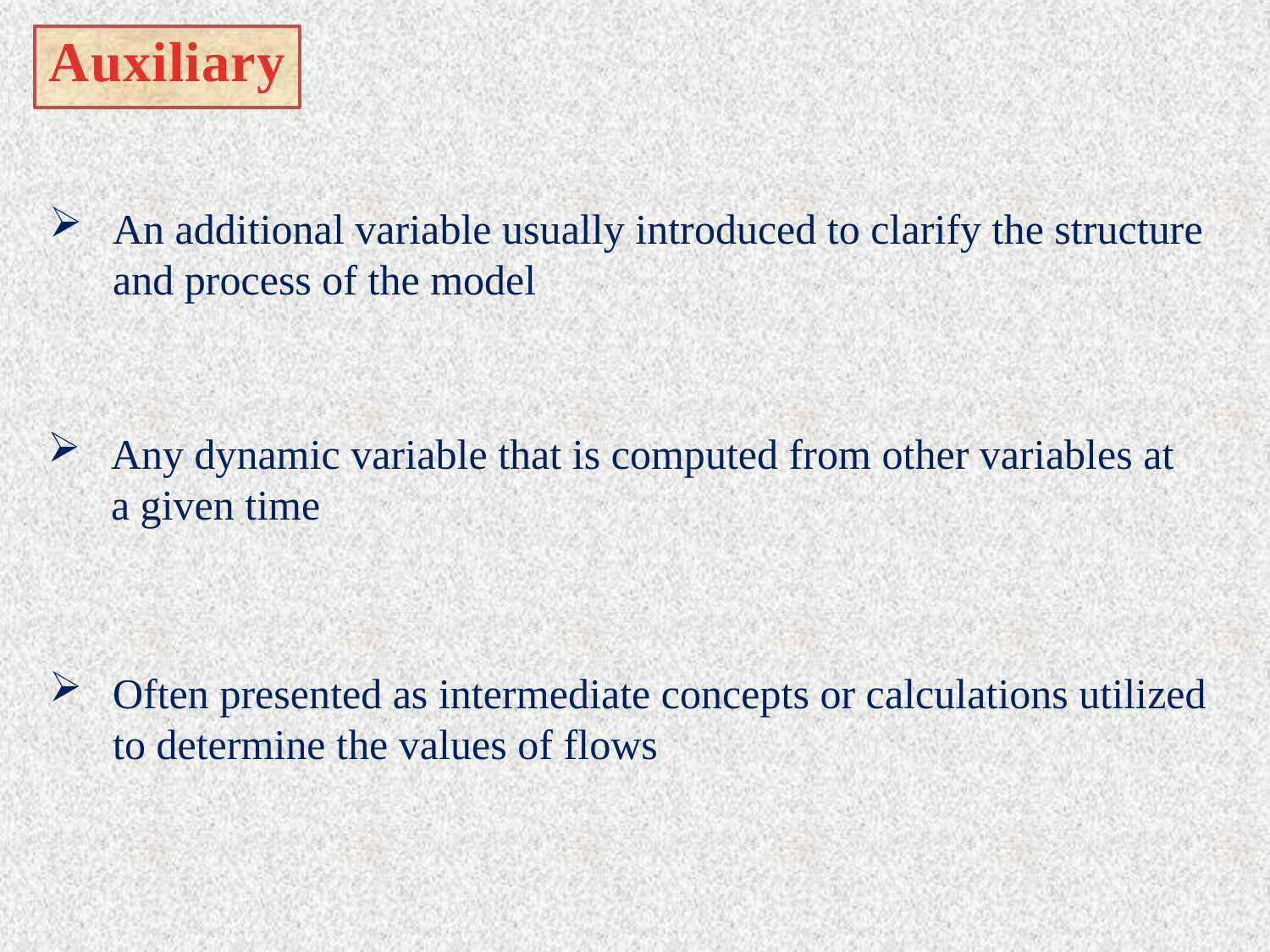

Auxiliary
An additional variable usually introduced to clarify the structure and process of the model
Any dynamic variable that is computed from other variables at a given time
Often presented as intermediate concepts or calculations utilized to determine the values of flows